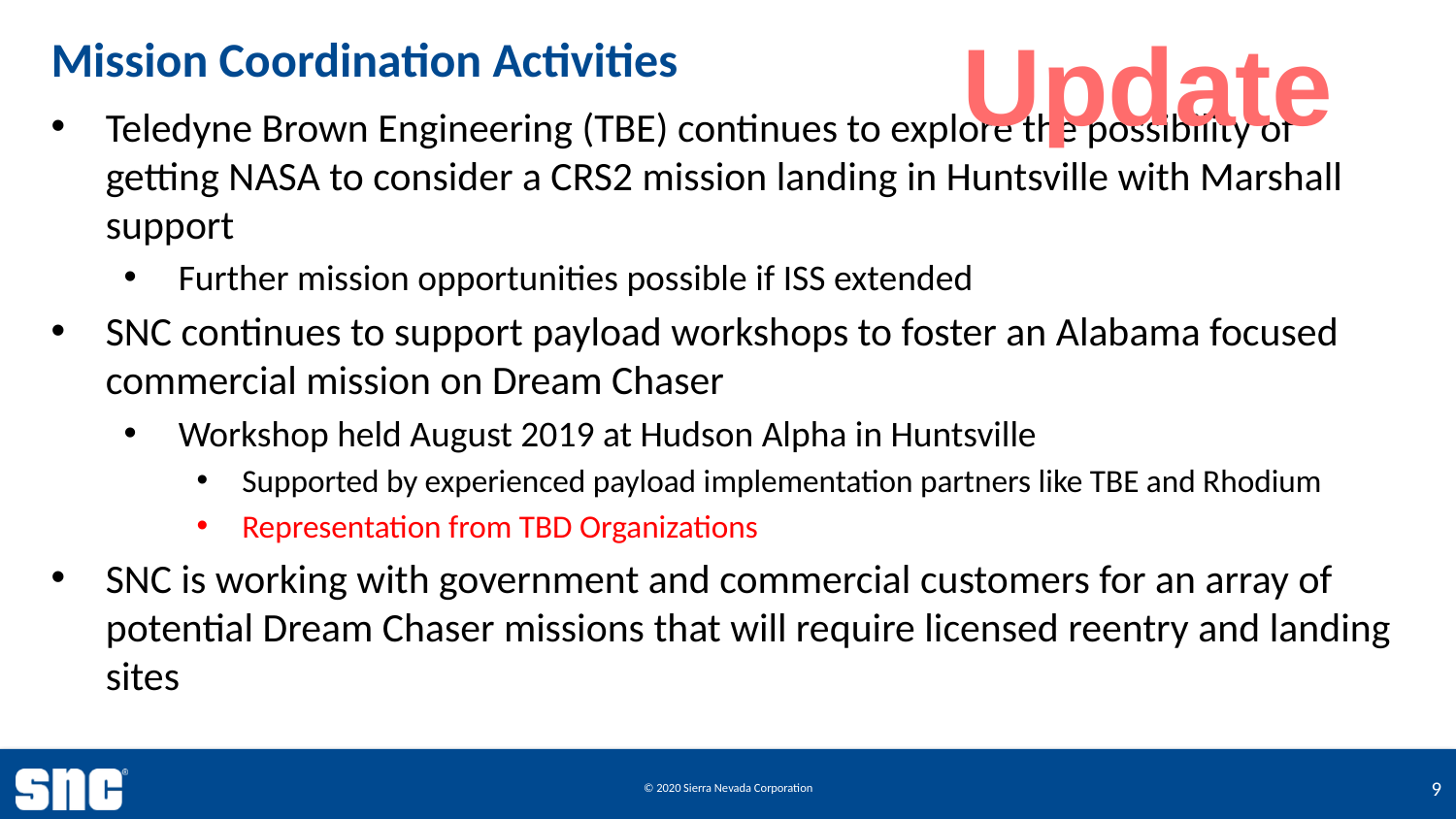

Update
# Mission Coordination Activities
Teledyne Brown Engineering (TBE) continues to explore the possibility of getting NASA to consider a CRS2 mission landing in Huntsville with Marshall support
Further mission opportunities possible if ISS extended
SNC continues to support payload workshops to foster an Alabama focused commercial mission on Dream Chaser
Workshop held August 2019 at Hudson Alpha in Huntsville
Supported by experienced payload implementation partners like TBE and Rhodium
Representation from TBD Organizations
SNC is working with government and commercial customers for an array of potential Dream Chaser missions that will require licensed reentry and landing sites